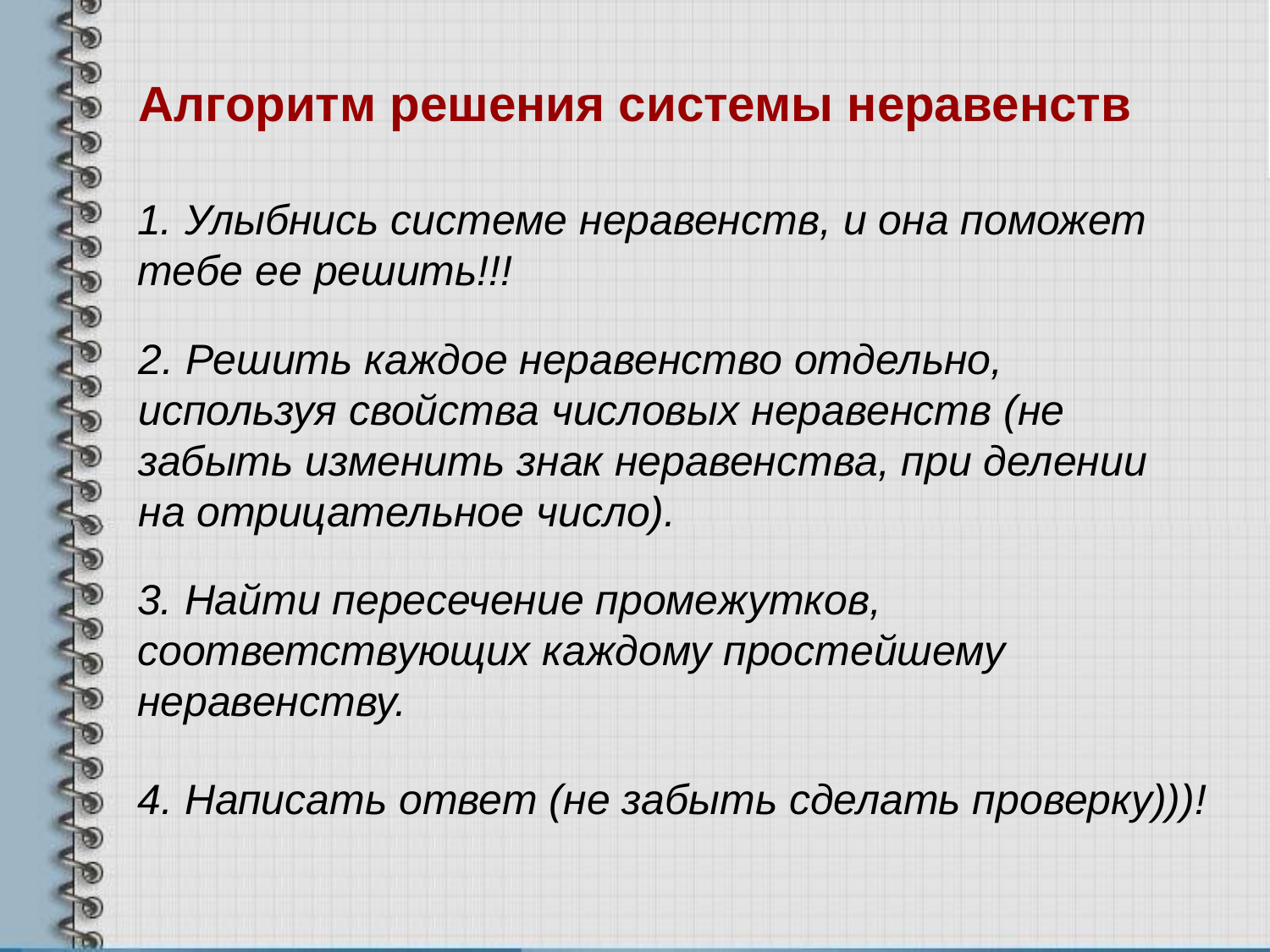

Алгоритм решения системы неравенств
1. Улыбнись системе неравенств, и она поможет тебе ее решить!!!
2. Решить каждое неравенство отдельно, используя свойства числовых неравенств (не забыть изменить знак неравенства, при делении на отрицательное число).
3. Найти пересечение промежутков, соответствующих каждому простейшему неравенству.
4. Написать ответ (не забыть сделать проверку)))!